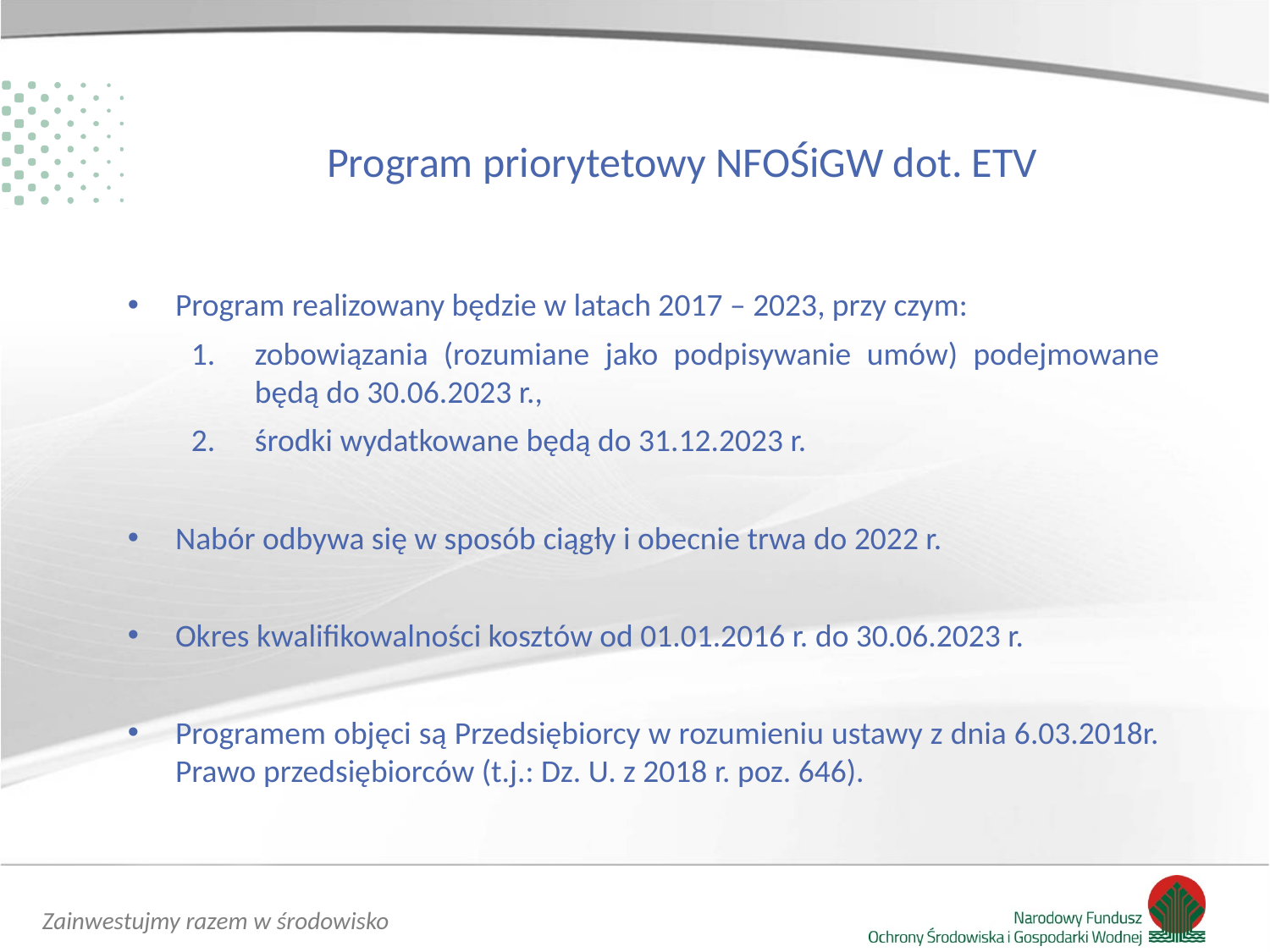

# Program priorytetowy NFOŚiGW dot. ETV

Program realizowany będzie w latach 2017 – 2023, przy czym:
zobowiązania (rozumiane jako podpisywanie umów) podejmowane będą do 30.06.2023 r.,
środki wydatkowane będą do 31.12.2023 r.

Nabór odbywa się w sposób ciągły i obecnie trwa do 2022 r.

Okres kwalifikowalności kosztów od 01.01.2016 r. do 30.06.2023 r.

Programem objęci są Przedsiębiorcy w rozumieniu ustawy z dnia 6.03.2018r. Prawo przedsiębiorców (t.j.: Dz. U. z 2018 r. poz. 646).